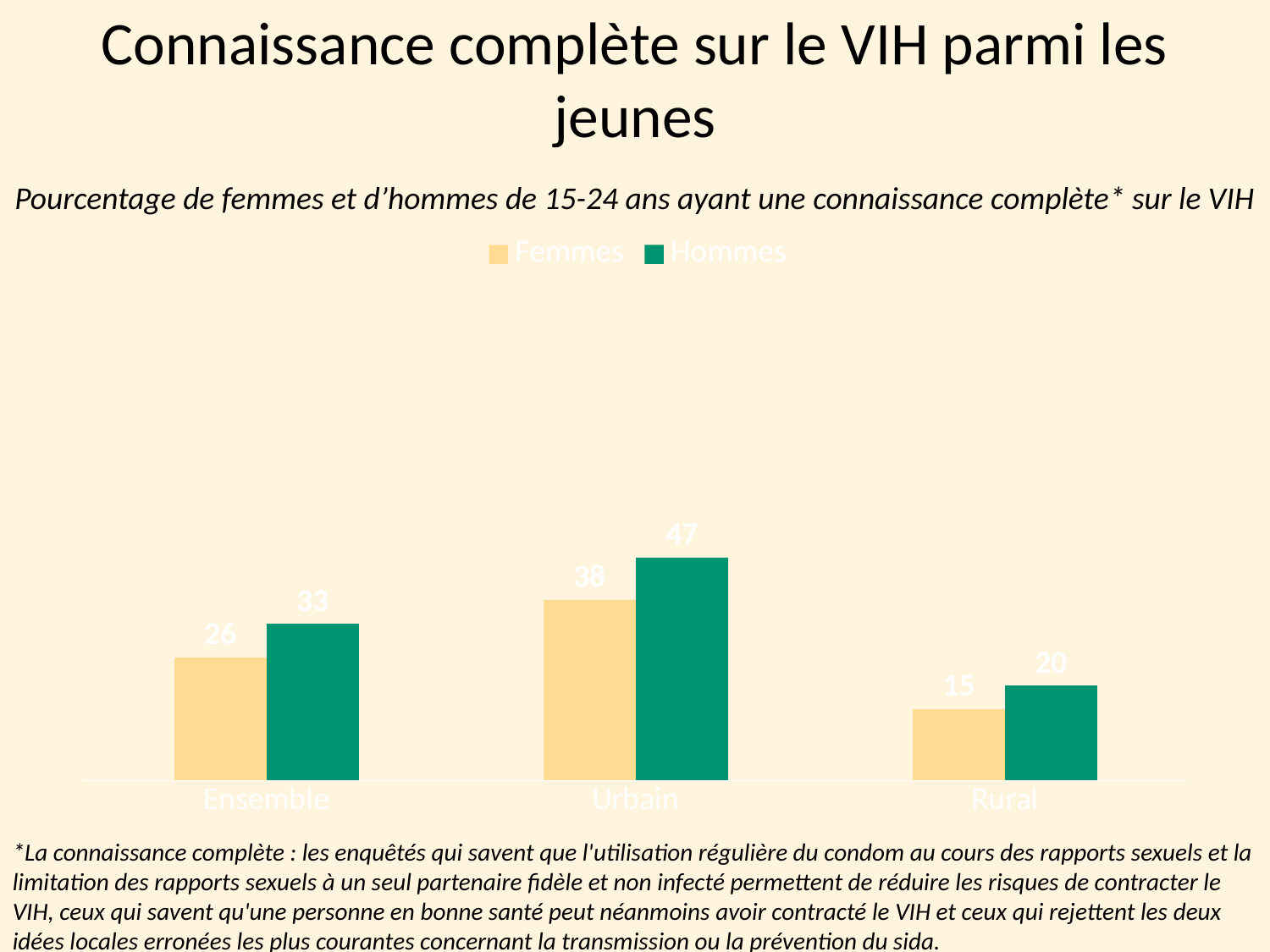

# Connaissance complète sur le VIH parmi les jeunes
Pourcentage de femmes et d’hommes de 15-24 ans ayant une connaissance complète* sur le VIH

### Chart

| Category | Femmes | Hommes |
|---|---|---|
| Ensemble | 26.0 | 33.0 |
| Urbain | 38.0 | 47.0 |
| Rural | 15.0 | 20.0 |
*La connaissance complète : les enquêtés qui savent que l'utilisation régulière du condom au cours des rapports sexuels et la limitation des rapports sexuels à un seul partenaire fidèle et non infecté permettent de réduire les risques de contracter le VIH, ceux qui savent qu'une personne en bonne santé peut néanmoins avoir contracté le VIH et ceux qui rejettent les deux idées locales erronées les plus courantes concernant la transmission ou la prévention du sida.